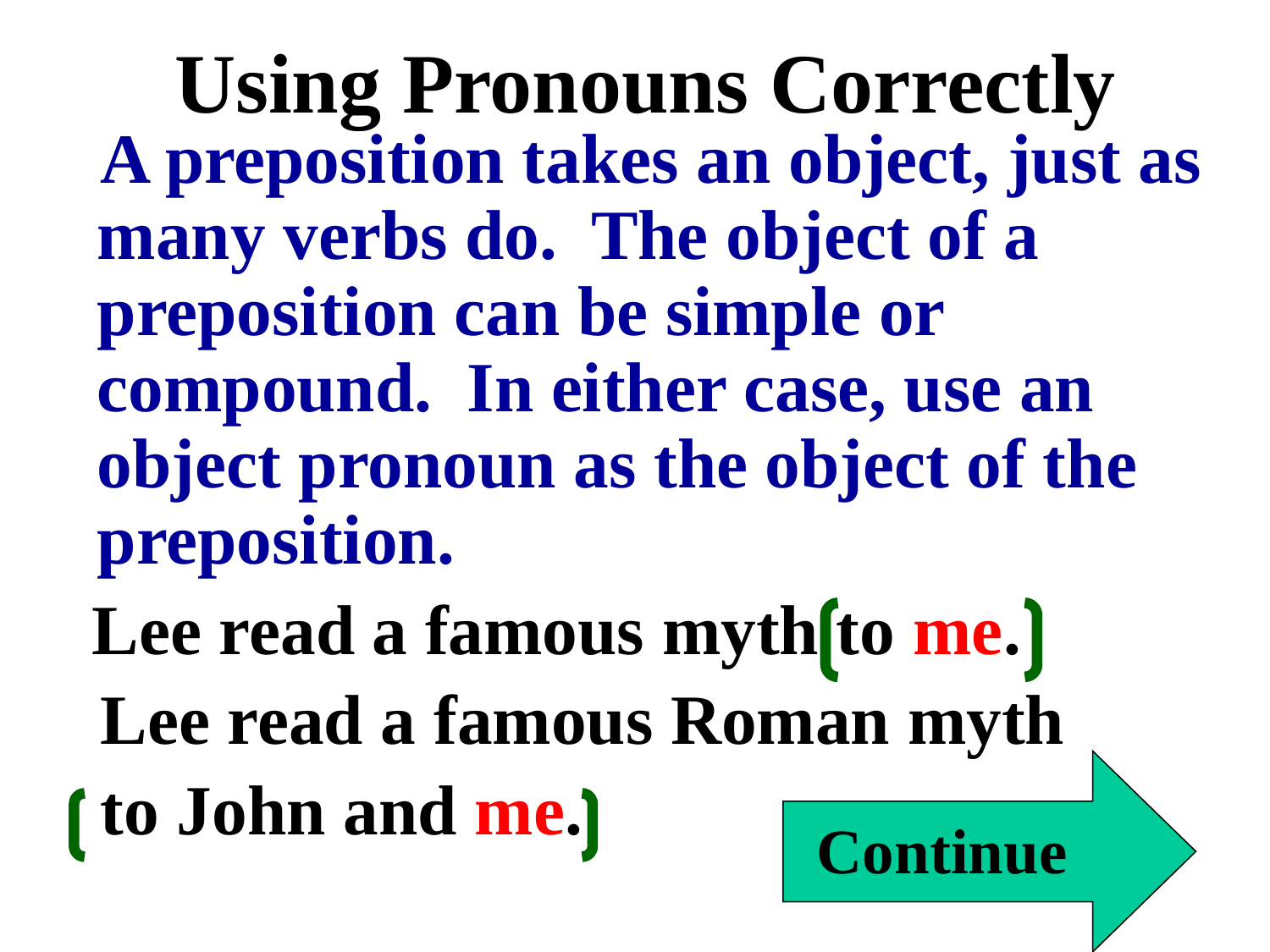

# Using Pronouns Correctly
     A preposition takes an object, just as many verbs do.  The object of a preposition can be simple or compound.  In either case, use an object pronoun as the object of the preposition.
     Lee read a famous myth to me.
     Lee read a famous Roman myth
     to John and me.

Continue